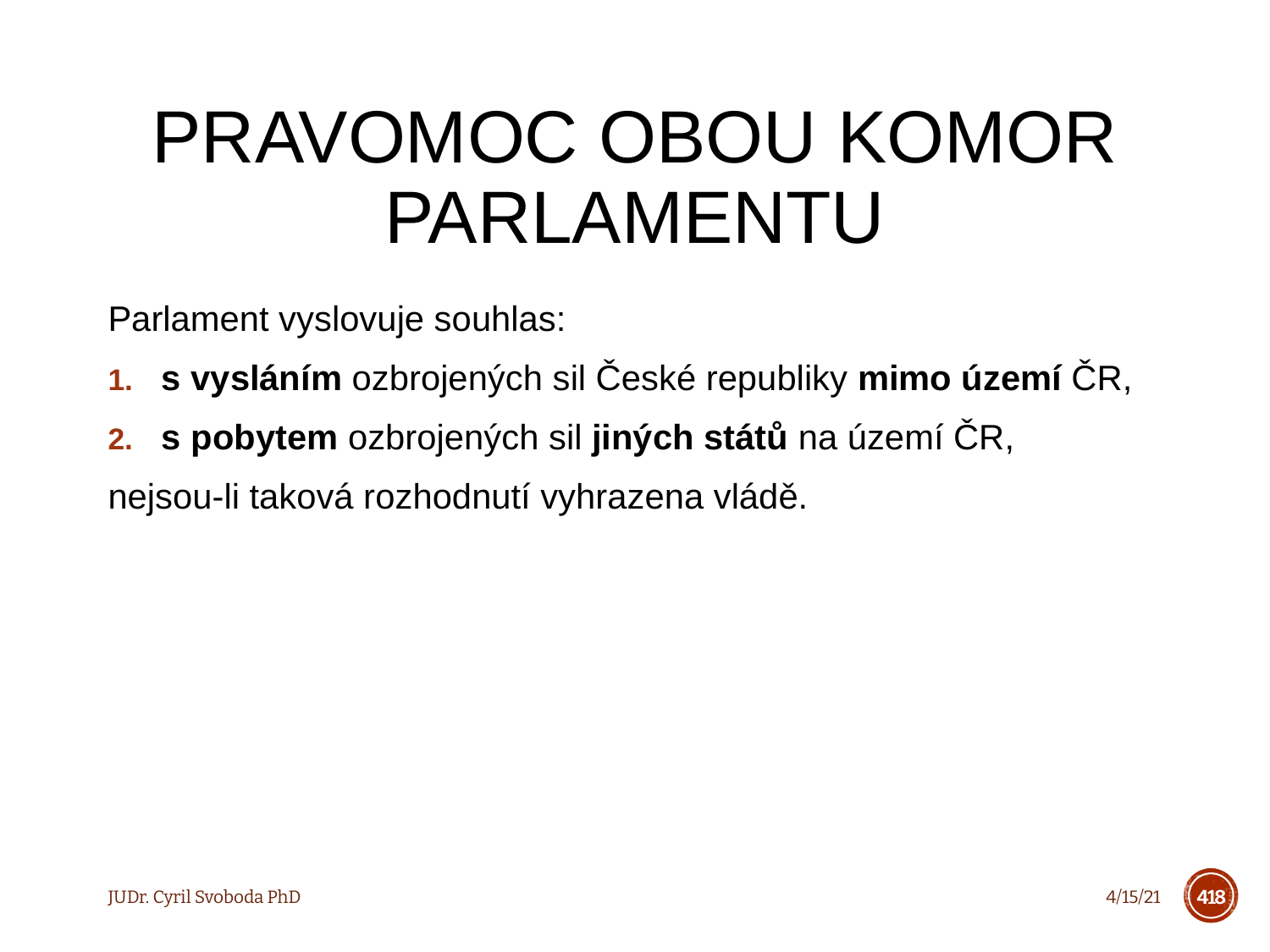

# Pravomoc obou komor Parlamentu
Parlament vyslovuje souhlas:
s vysláním ozbrojených sil České republiky mimo území ČR,
s pobytem ozbrojených sil jiných států na území ČR,
nejsou-li taková rozhodnutí vyhrazena vládě.
JUDr. Cyril Svoboda PhD
4/15/21
418